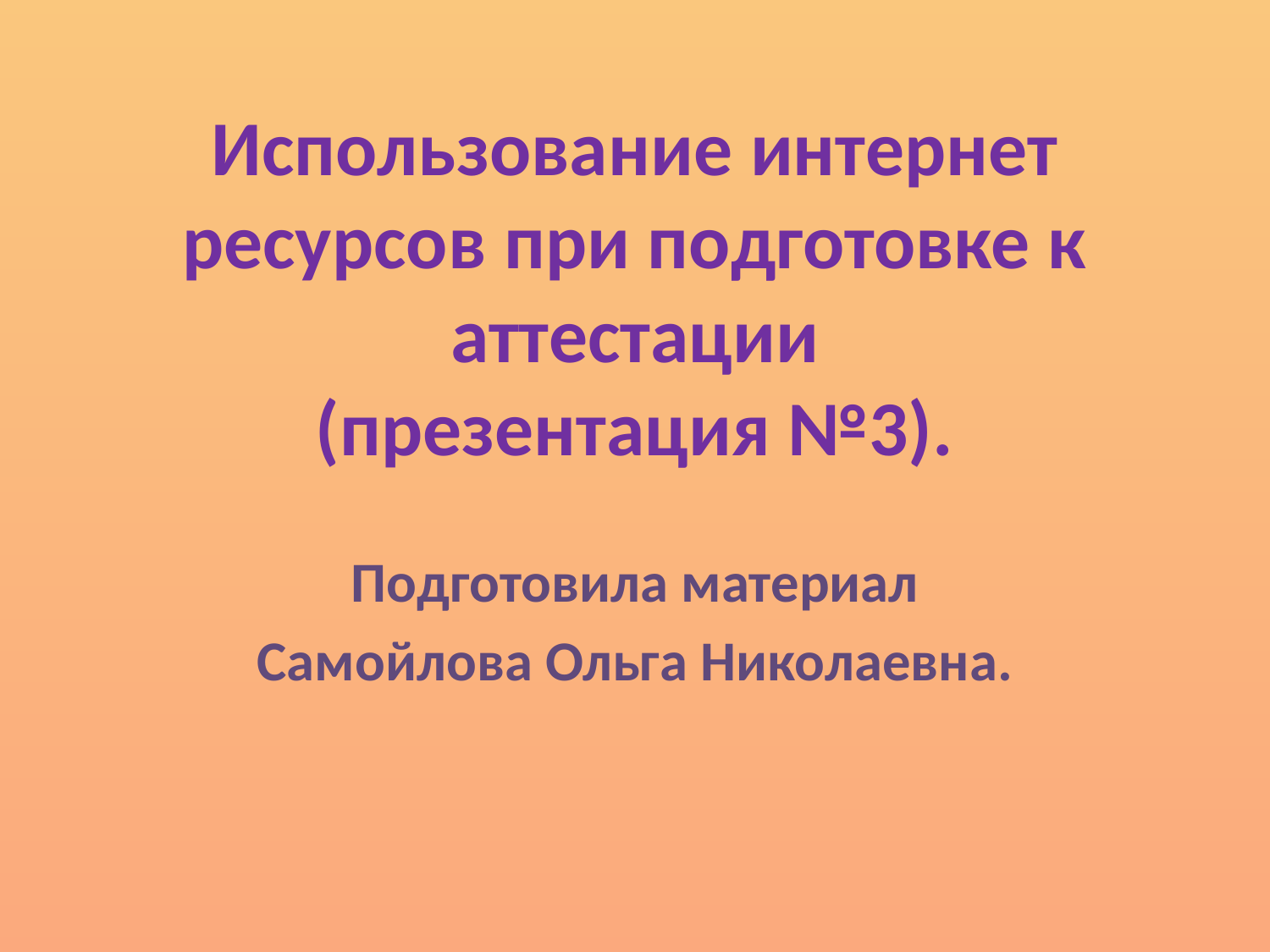

# Использование интернет ресурсов при подготовке к аттестации (презентация №3).
Подготовила материал
Самойлова Ольга Николаевна.